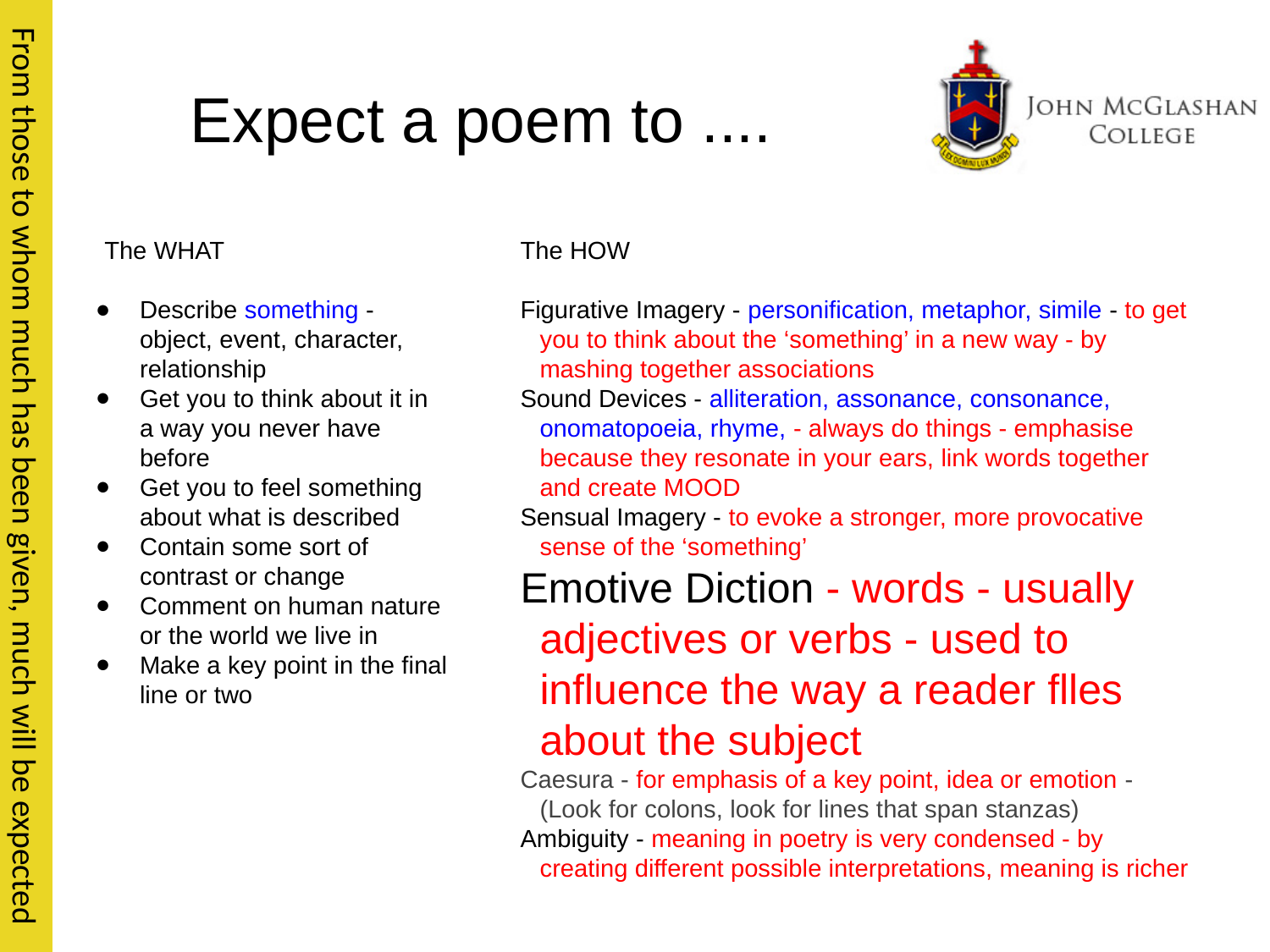

# Expect a poem to ....
The WHAT

Describe something - object, event, character, relationship
Get you to think about it in a way you never have before
Get you to feel something about what is described
Contain some sort of contrast or change
Comment on human nature or the world we live in
Make a key point in the final line or two
The HOW

Figurative Imagery - personification, metaphor, simile - to get you to think about the ‘something’ in a new way - by mashing together associations
Sound Devices - alliteration, assonance, consonance, onomatopoeia, rhyme, - always do things - emphasise because they resonate in your ears, link words together and create MOOD
Sensual Imagery - to evoke a stronger, more provocative sense of the ‘something’
Emotive Diction - words - usually adjectives or verbs - used to influence the way a reader flles about the subject
Caesura - for emphasis of a key point, idea or emotion - (Look for colons, look for lines that span stanzas)
Ambiguity - meaning in poetry is very condensed - by creating different possible interpretations, meaning is richer